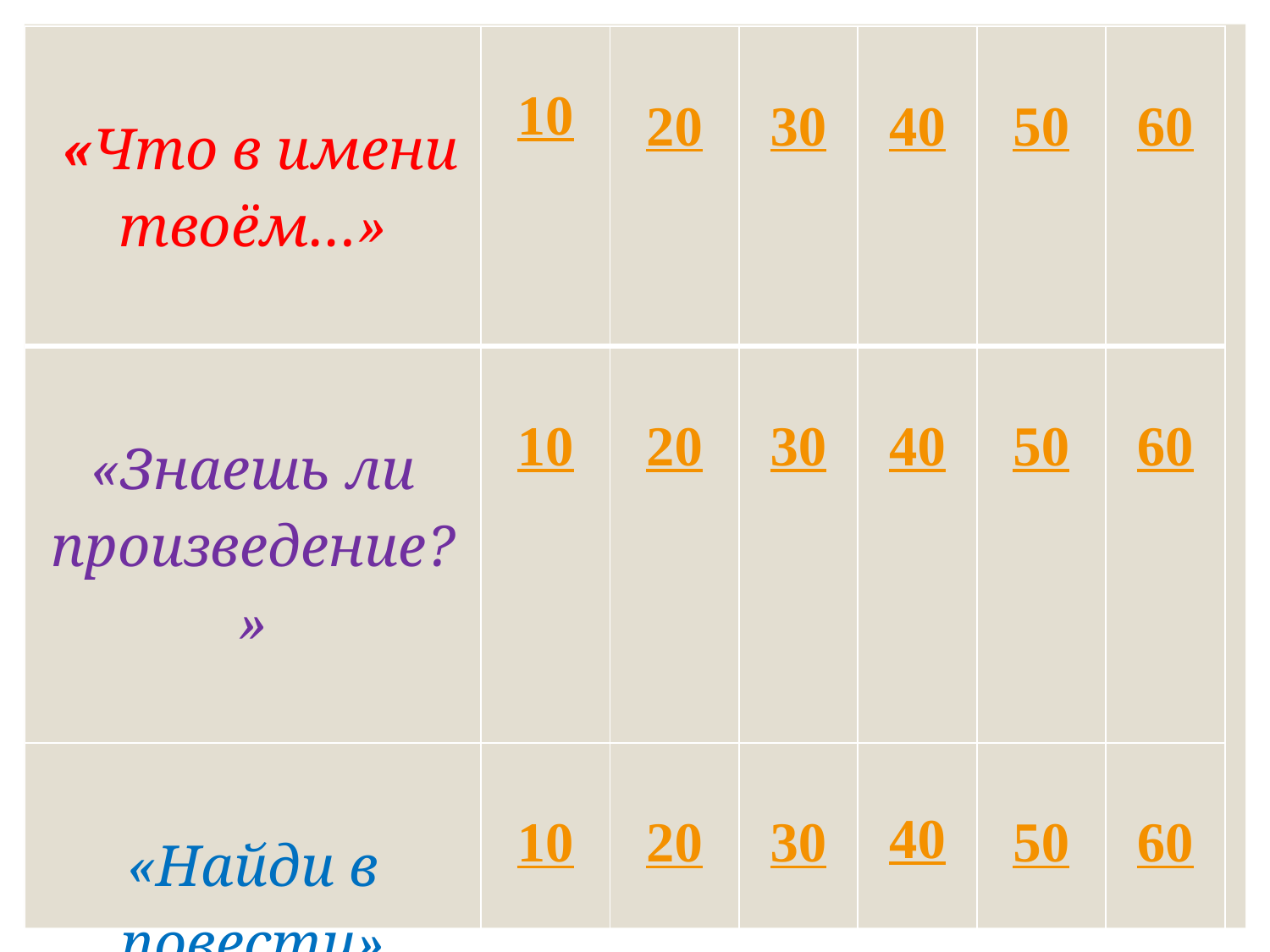

| «Что в имени твоём…» | 10 | 20 | 30 | 40 | 50 | 60 |
| --- | --- | --- | --- | --- | --- | --- |
| «Знаешь ли произведение?» | 10 | 20 | 30 | 40 | 50 | 60 |
| «Найди в повести» | 10 | 20 | 30 | 40 | 50 | 60 |
|  |  |  |  |  |  |  |